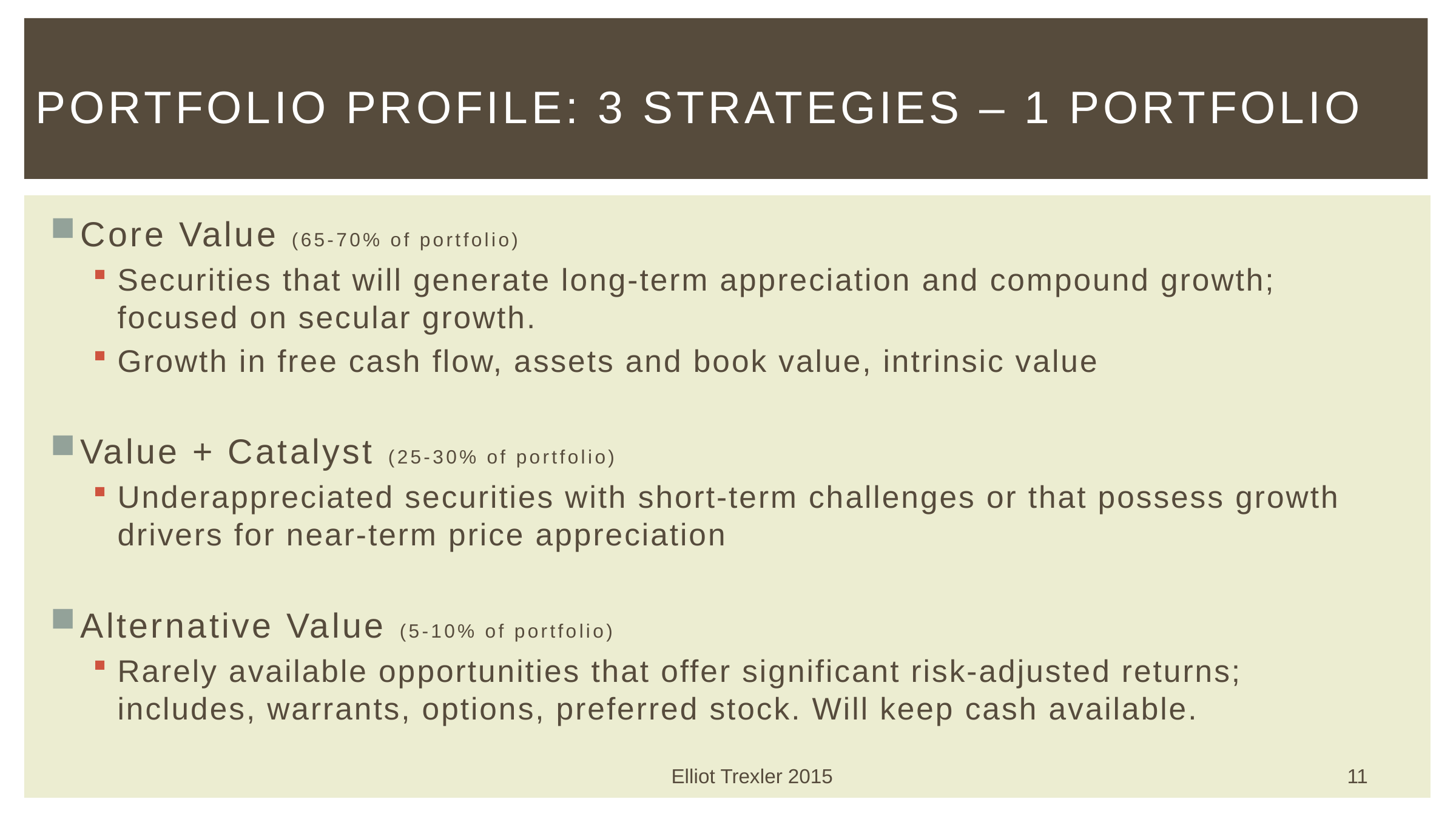

# Portfolio Profile: 3 Strategies – 1 portfolio
Core Value (65-70% of portfolio)
Securities that will generate long-term appreciation and compound growth; focused on secular growth.
Growth in free cash flow, assets and book value, intrinsic value

Value + Catalyst (25-30% of portfolio)
Underappreciated securities with short-term challenges or that possess growth drivers for near-term price appreciation

Alternative Value (5-10% of portfolio)
Rarely available opportunities that offer significant risk-adjusted returns; includes, warrants, options, preferred stock. Will keep cash available.

11
Elliot Trexler 2015